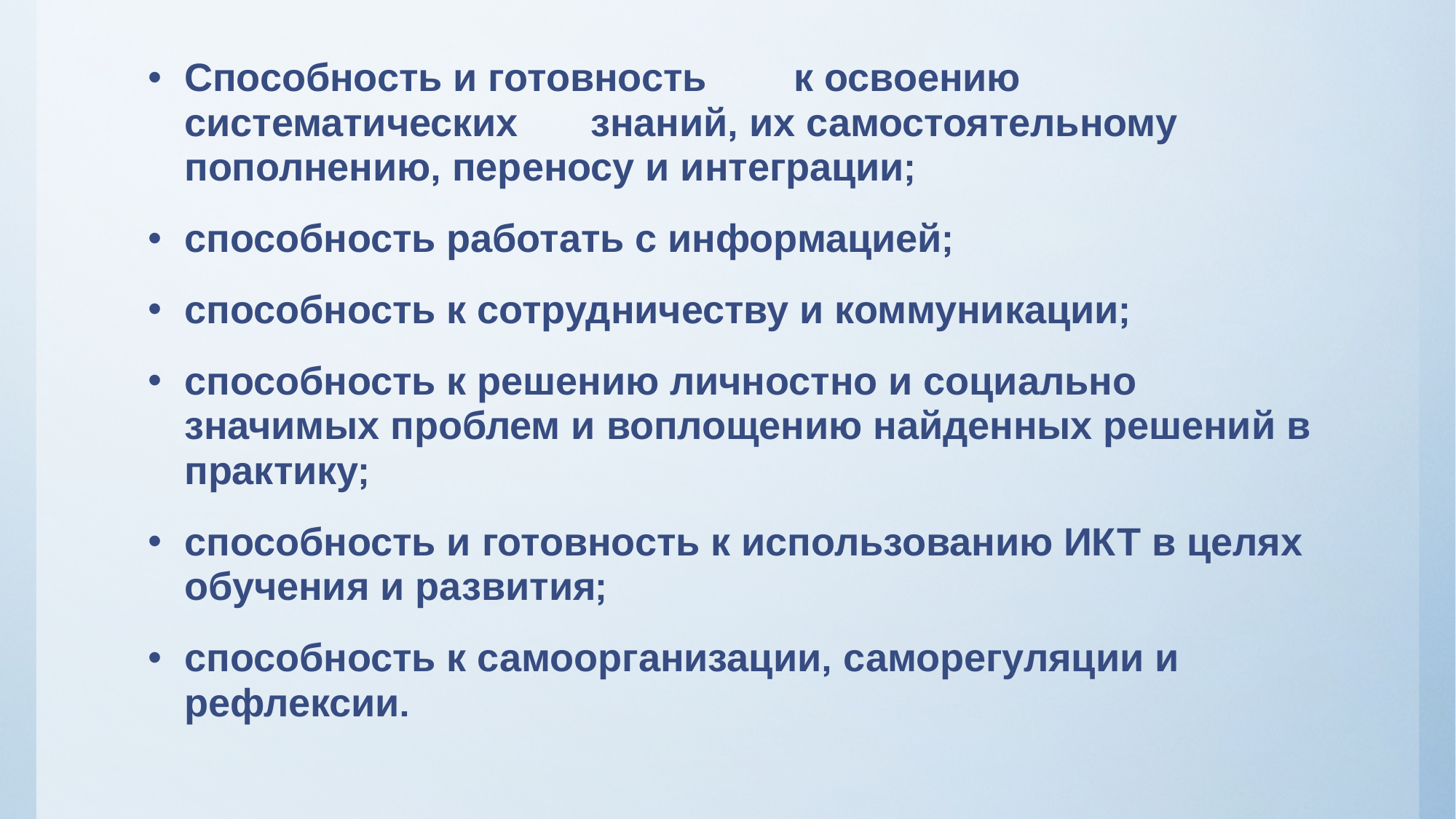

Способность и готовность	к освоению систематических	знаний, их самостоятельному пополнению, переносу и интеграции;
способность работать с информацией;
способность к сотрудничеству и коммуникации;
способность к решению личностно и социально значимых проблем и воплощению найденных решений в практику;
способность и готовность к использованию ИКТ в целях обучения и развития;
способность к самоорганизации, саморегуляции и рефлексии.